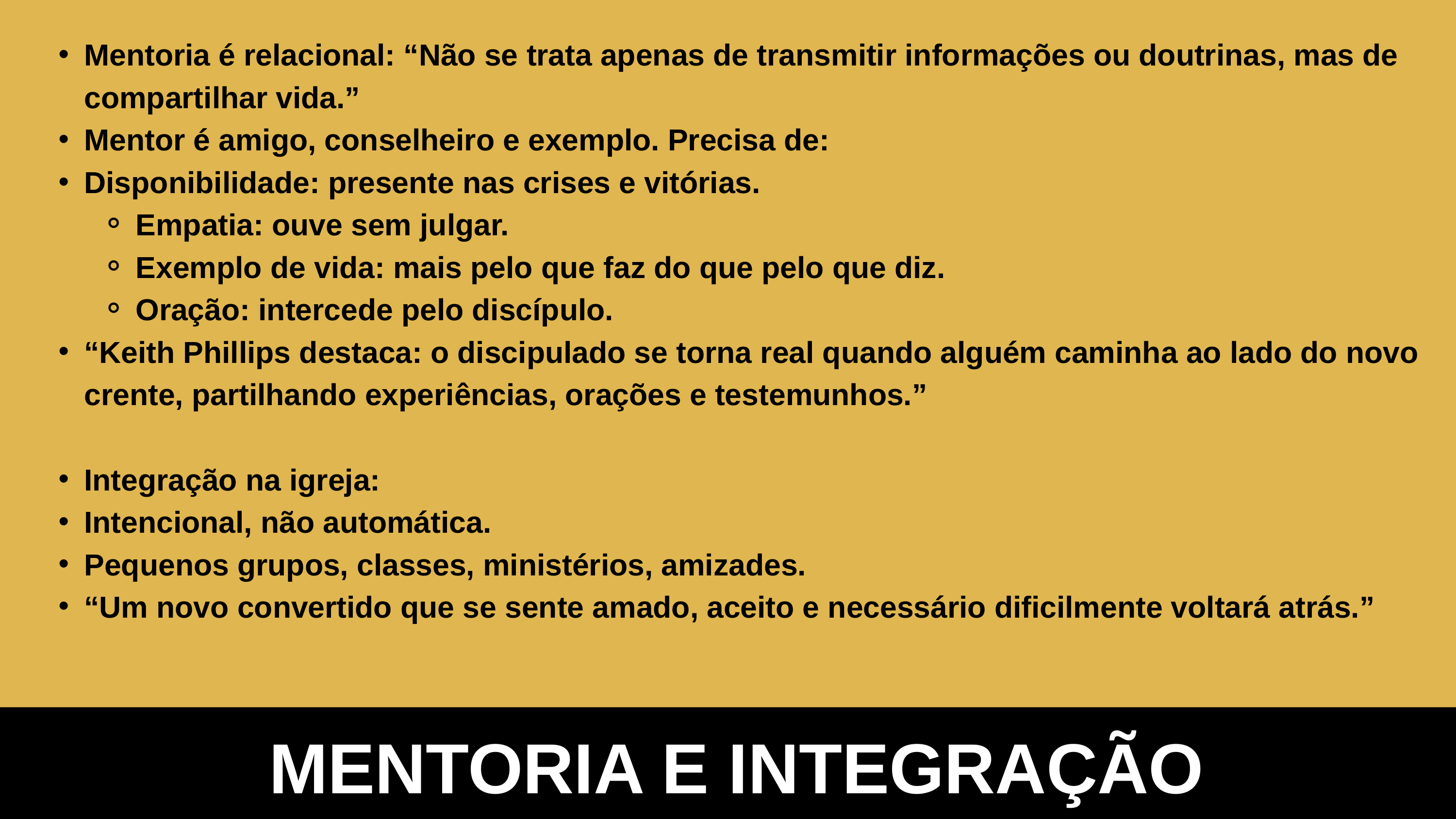

Mentoria é relacional: “Não se trata apenas de transmitir informações ou doutrinas, mas de compartilhar vida.”
Mentor é amigo, conselheiro e exemplo. Precisa de:
Disponibilidade: presente nas crises e vitórias.
Empatia: ouve sem julgar.
Exemplo de vida: mais pelo que faz do que pelo que diz.
Oração: intercede pelo discípulo.
“Keith Phillips destaca: o discipulado se torna real quando alguém caminha ao lado do novo crente, partilhando experiências, orações e testemunhos.”

Integração na igreja:
Intencional, não automática.
Pequenos grupos, classes, ministérios, amizades.
“Um novo convertido que se sente amado, aceito e necessário dificilmente voltará atrás.”

MENTORIA E INTEGRAÇÃO